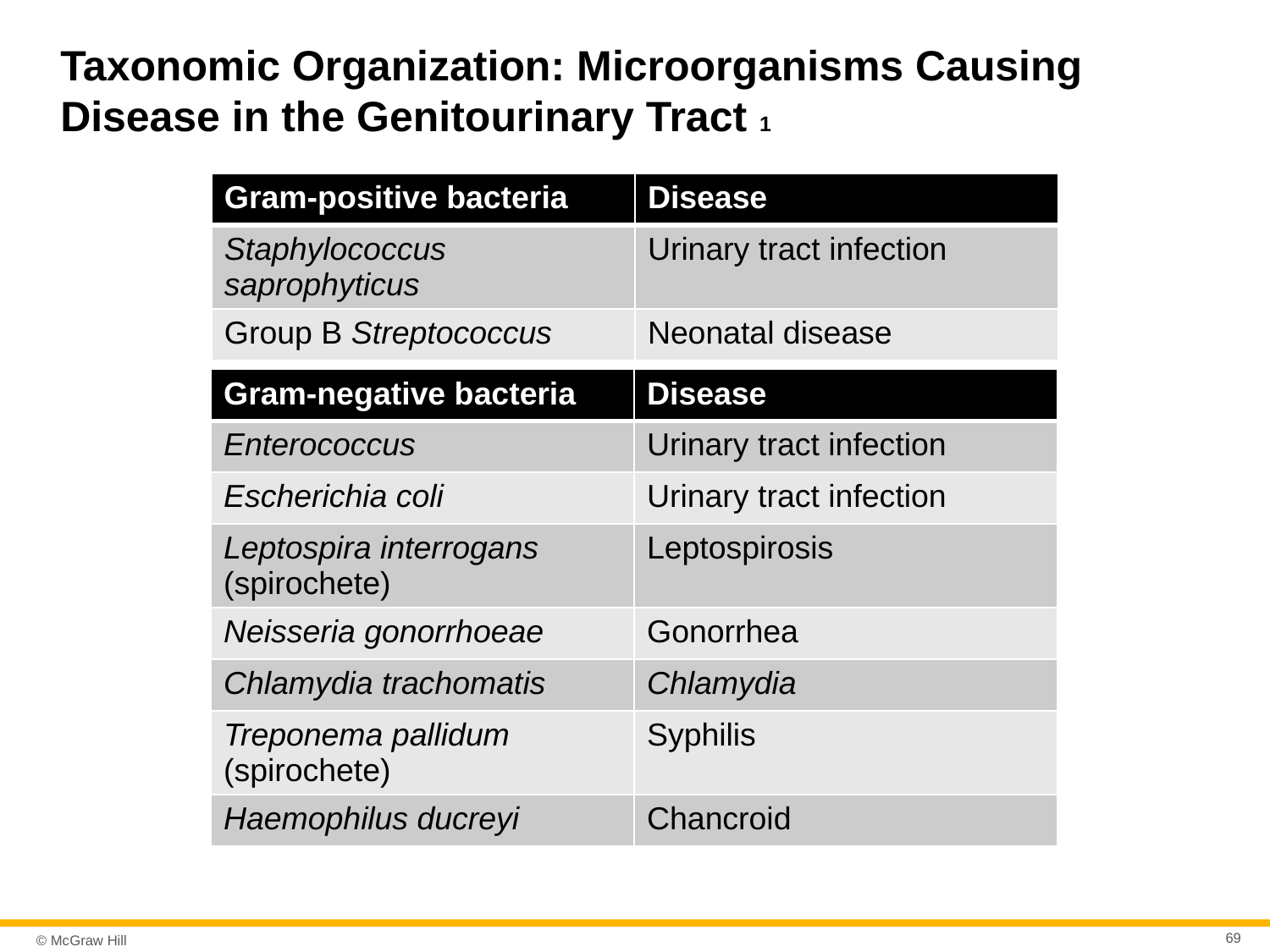

# Taxonomic Organization: Microorganisms Causing Disease in the Genitourinary Tract 1
| Gram-positive bacteria | Disease |
| --- | --- |
| Staphylococcus saprophyticus | Urinary tract infection |
| Group B Streptococcus | Neonatal disease |
| Gram-negative bacteria | Disease |
| --- | --- |
| Enterococcus | Urinary tract infection |
| Escherichia coli | Urinary tract infection |
| Leptospira interrogans (spirochete) | Leptospirosis |
| Neisseria gonorrhoeae | Gonorrhea |
| Chlamydia trachomatis | Chlamydia |
| Treponema pallidum (spirochete) | Syphilis |
| Haemophilus ducreyi | Chancroid |